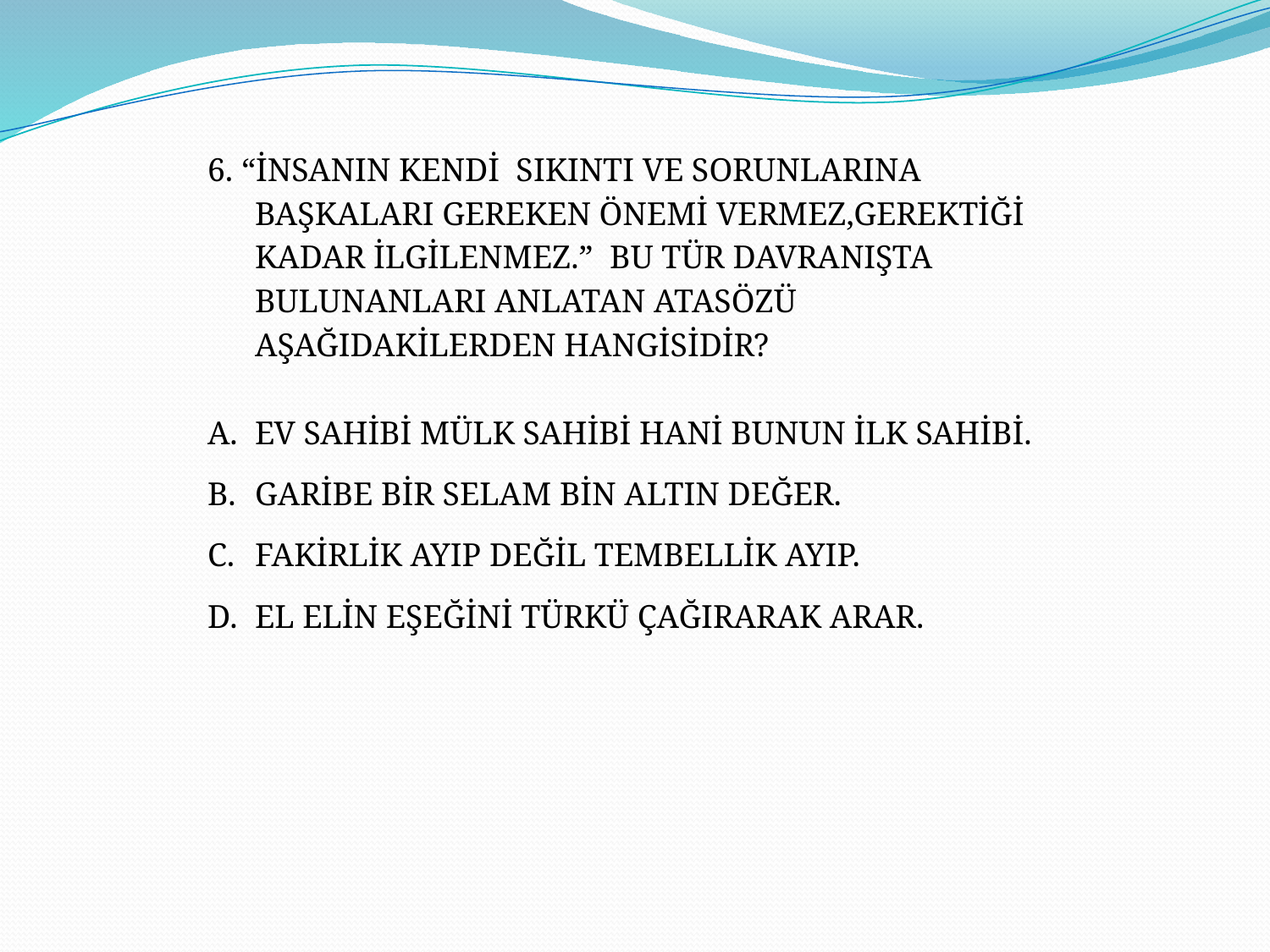

6. “İNSANIN KENDİ  SIKINTI VE SORUNLARINA BAŞKALARI GEREKEN ÖNEMİ VERMEZ,GEREKTİĞİ KADAR İLGİLENMEZ.”  BU TÜR DAVRANIŞTA BULUNANLARI ANLATAN ATASÖZÜ AŞAĞIDAKİLERDEN HANGİSİDİR?

EV SAHİBİ MÜLK SAHİBİ HANİ BUNUN İLK SAHİBİ.
GARİBE BİR SELAM BİN ALTIN DEĞER.
FAKİRLİK AYIP DEĞİL TEMBELLİK AYIP.
EL ELİN EŞEĞİNİ TÜRKÜ ÇAĞIRARAK ARAR.